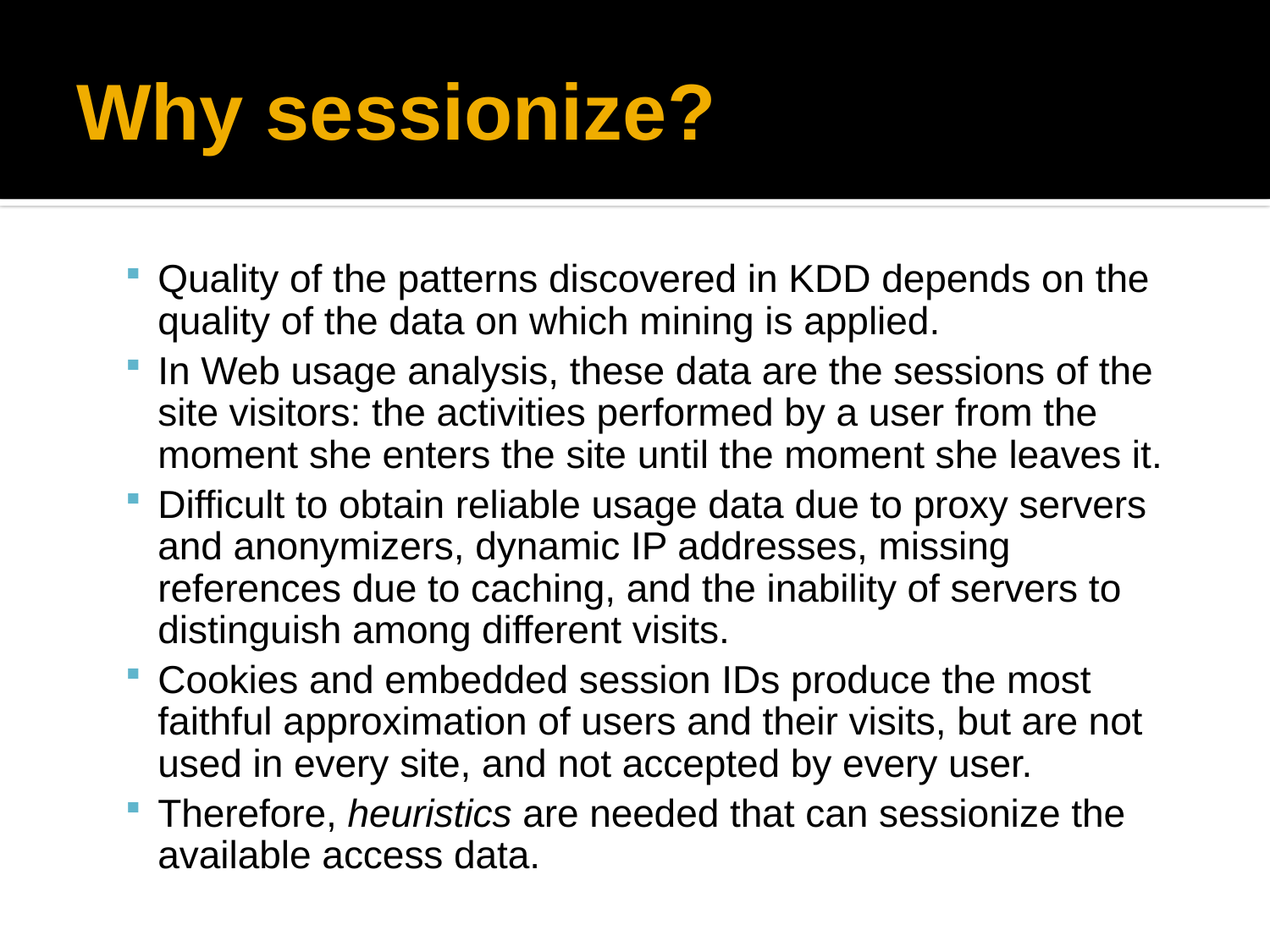

# Why sessionize?
Quality of the patterns discovered in KDD depends on the quality of the data on which mining is applied.
In Web usage analysis, these data are the sessions of the site visitors: the activities performed by a user from the moment she enters the site until the moment she leaves it.
Difficult to obtain reliable usage data due to proxy servers and anonymizers, dynamic IP addresses, missing references due to caching, and the inability of servers to distinguish among different visits.
Cookies and embedded session IDs produce the most faithful approximation of users and their visits, but are not used in every site, and not accepted by every user.
Therefore, heuristics are needed that can sessionize the available access data.